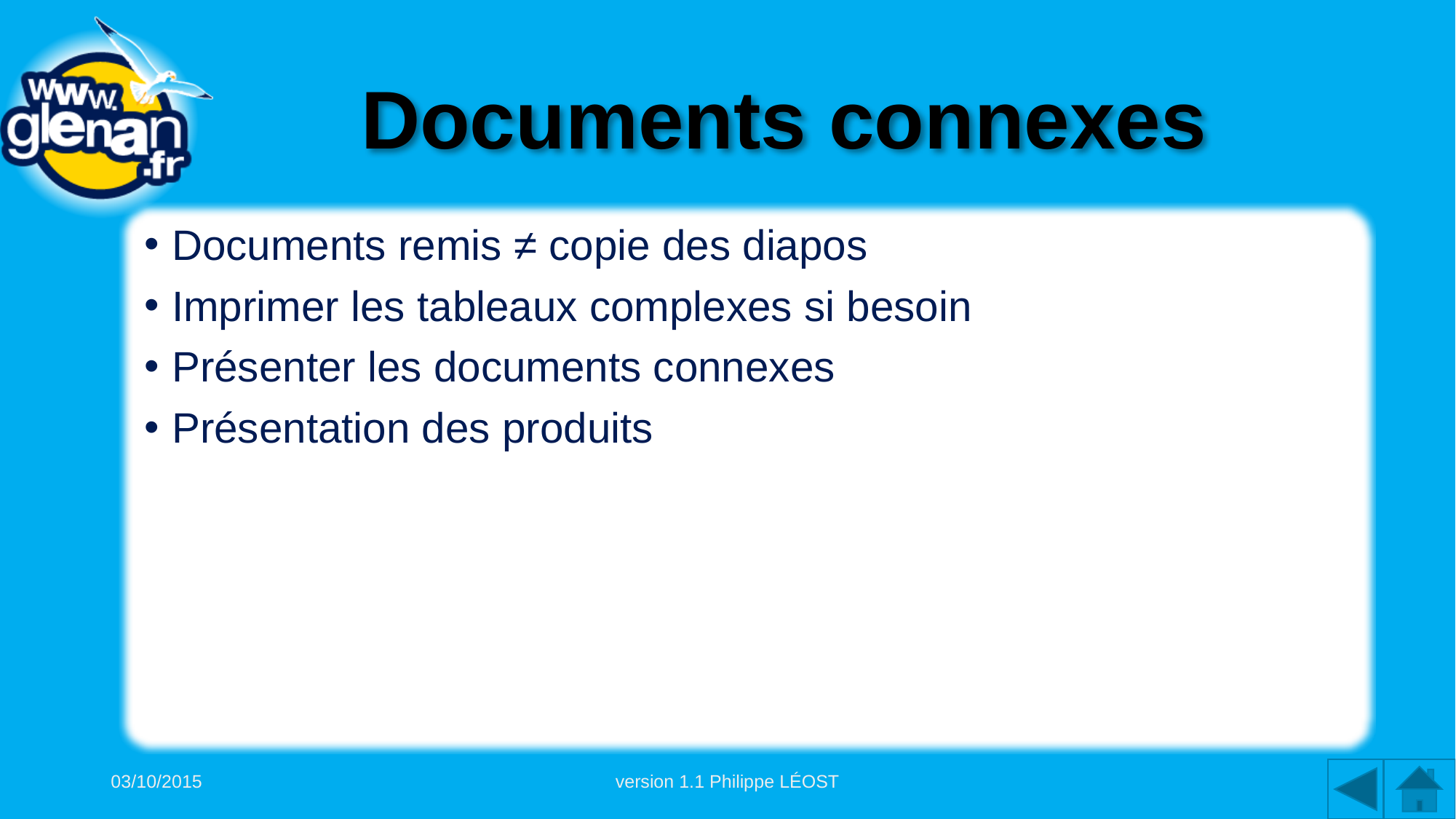

# Documents connexes
Documents remis ≠ copie des diapos
Imprimer les tableaux complexes si besoin
Présenter les documents connexes
Présentation des produits

03/10/2015
version 1.1 Philippe LÉOST